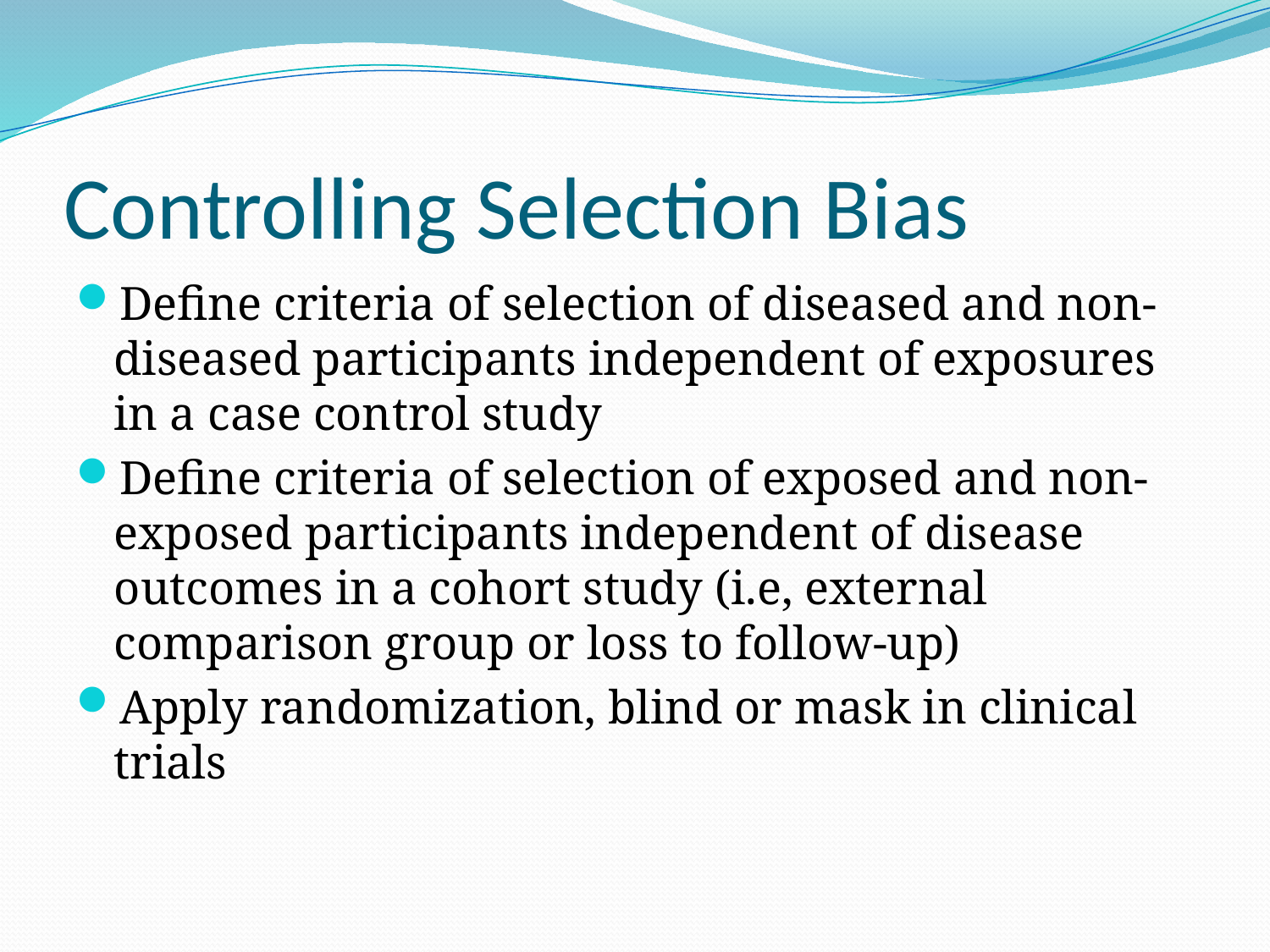

# Controlling Selection Bias
Define criteria of selection of diseased and non-diseased participants independent of exposures in a case control study
Define criteria of selection of exposed and non-exposed participants independent of disease outcomes in a cohort study (i.e, external comparison group or loss to follow-up)
Apply randomization, blind or mask in clinical trials